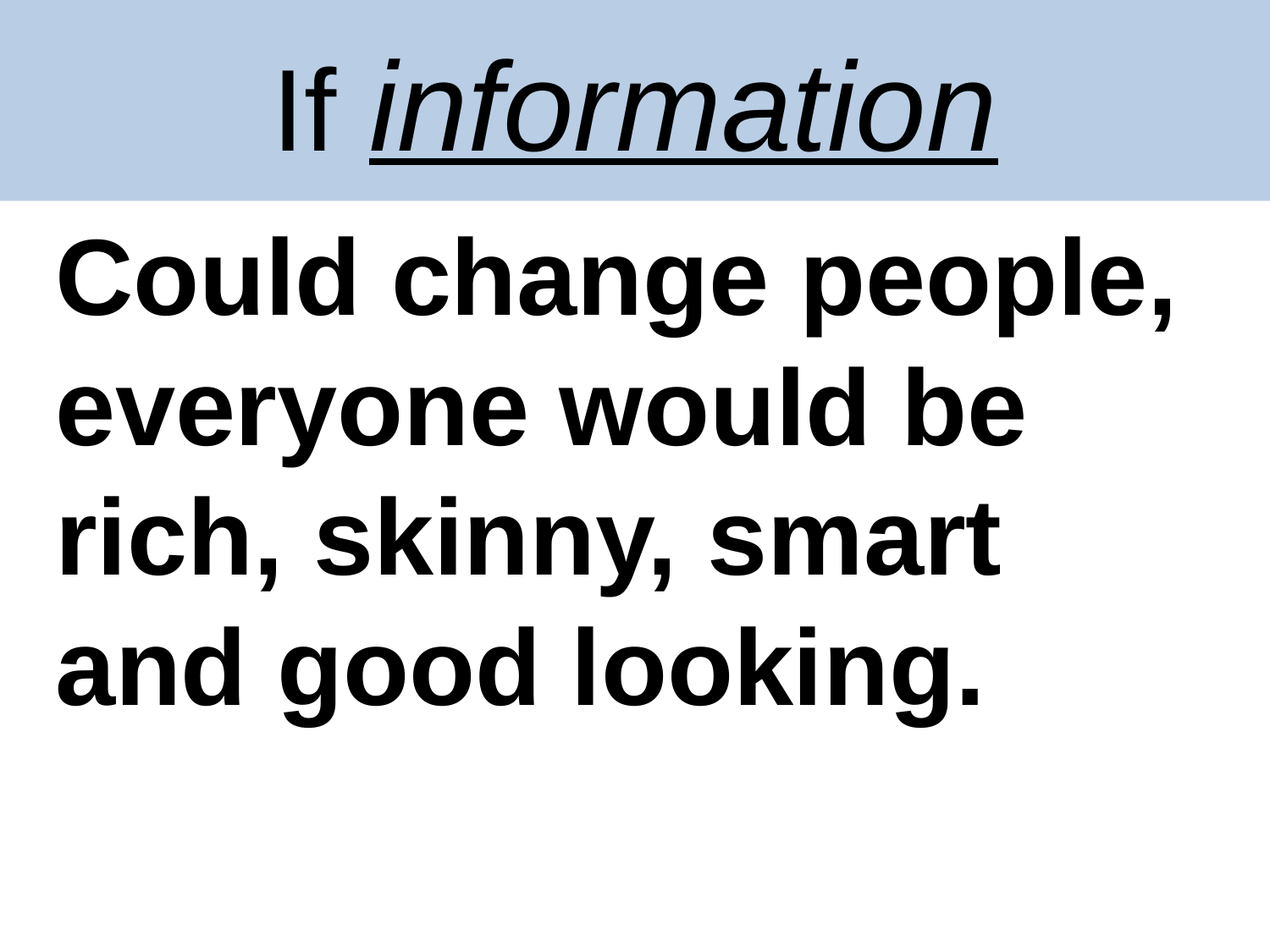

# If information
Could change people, everyone would be rich, skinny, smart and good looking.